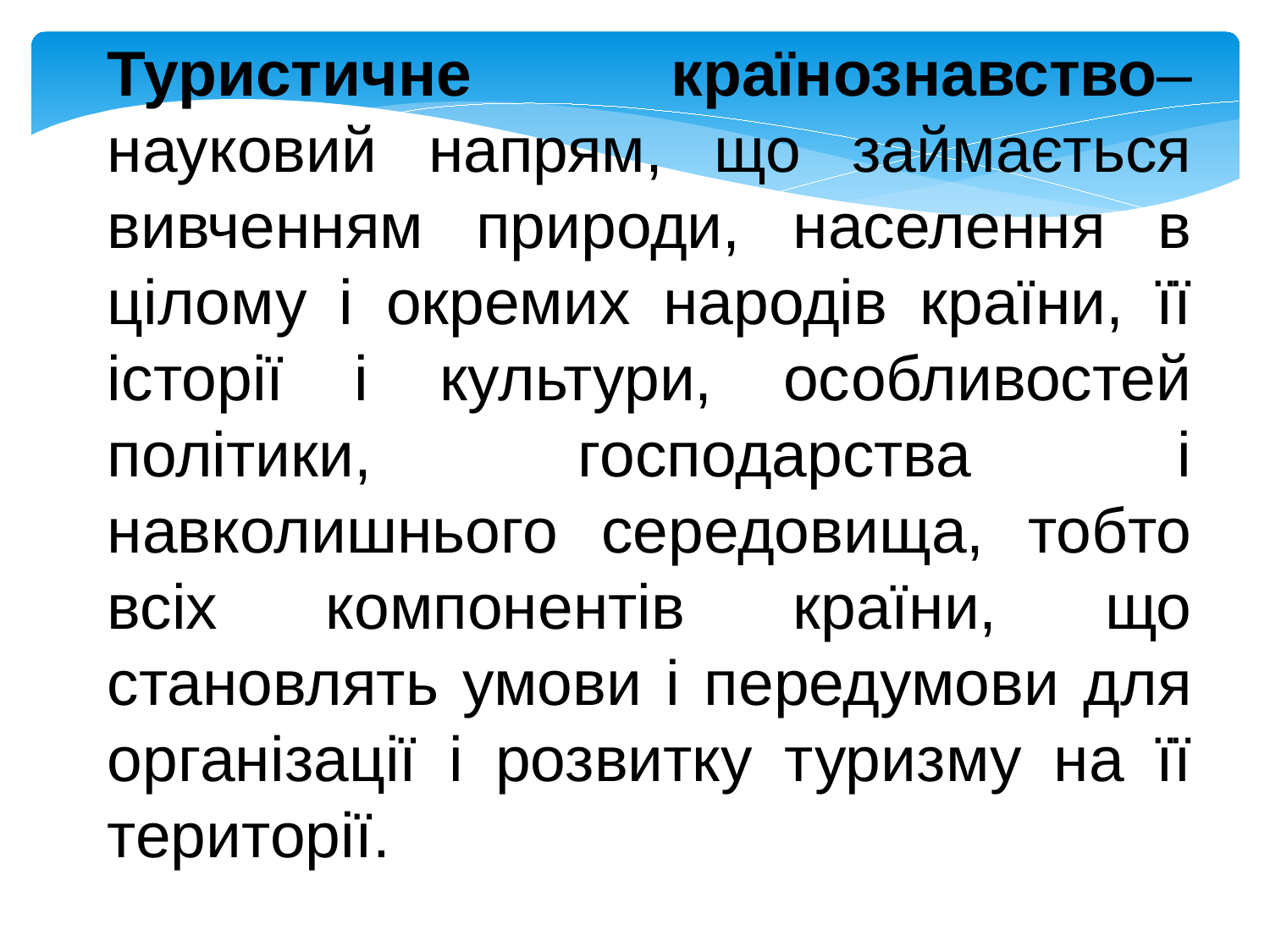

Туристичне країнознавство– науковий напрям, що займається вивченням природи, населення в цілому і окремих народів країни, її історії і культури, особливостей політики, господарства і навколишнього середовища, тобто всіх компонентів країни, що становлять умови і передумови для організації і розвитку туризму на її території.